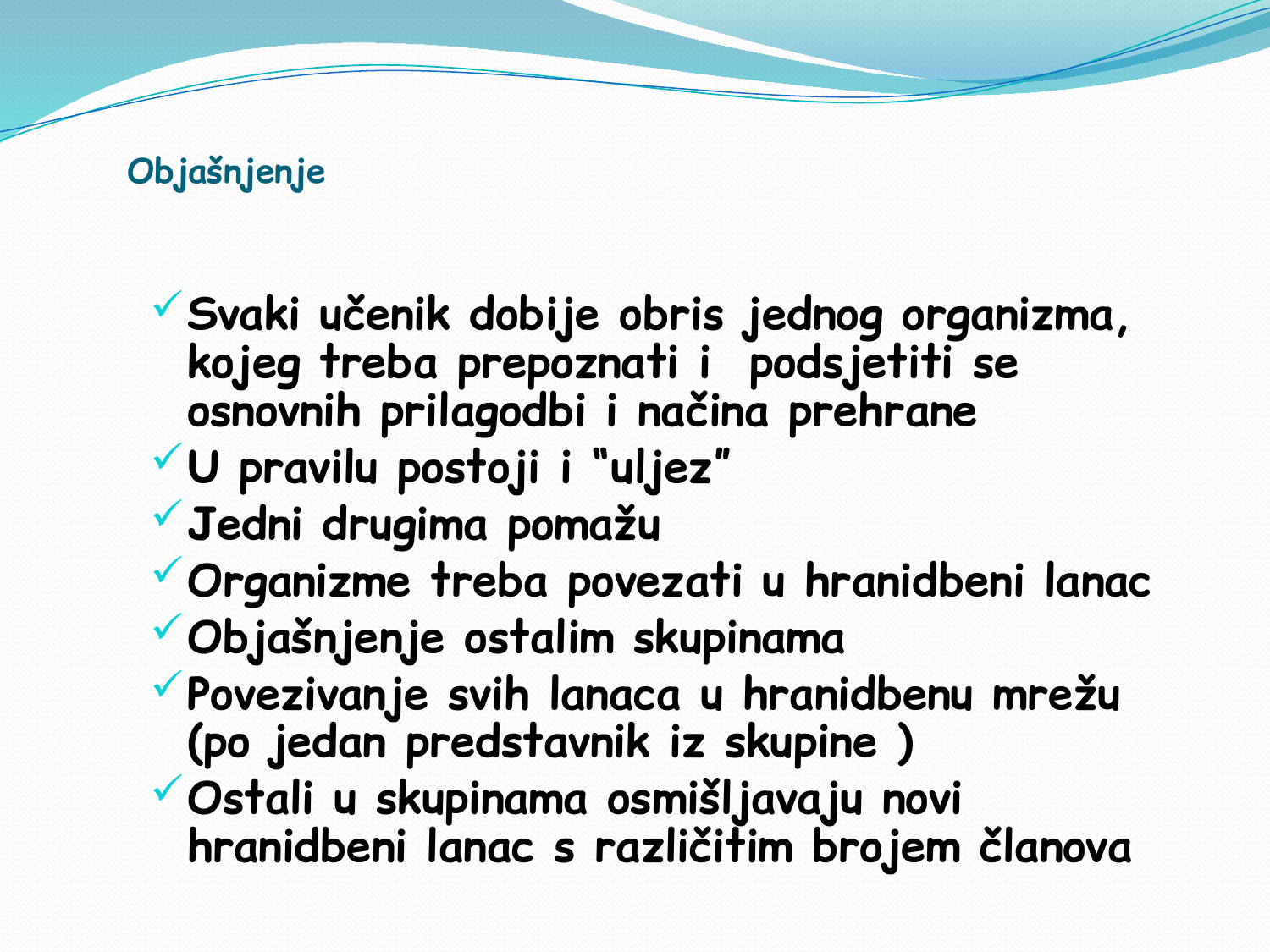

# Objašnjenje
Svaki učenik dobije obris jednog organizma, kojeg treba prepoznati i  podsjetiti se osnovnih prilagodbi i načina prehrane
U pravilu postoji i “uljez”
Jedni drugima pomažu
Organizme treba povezati u hranidbeni lanac
Objašnjenje ostalim skupinama
Povezivanje svih lanaca u hranidbenu mrežu (po jedan predstavnik iz skupine )
Ostali u skupinama osmišljavaju novi hranidbeni lanac s različitim brojem članova